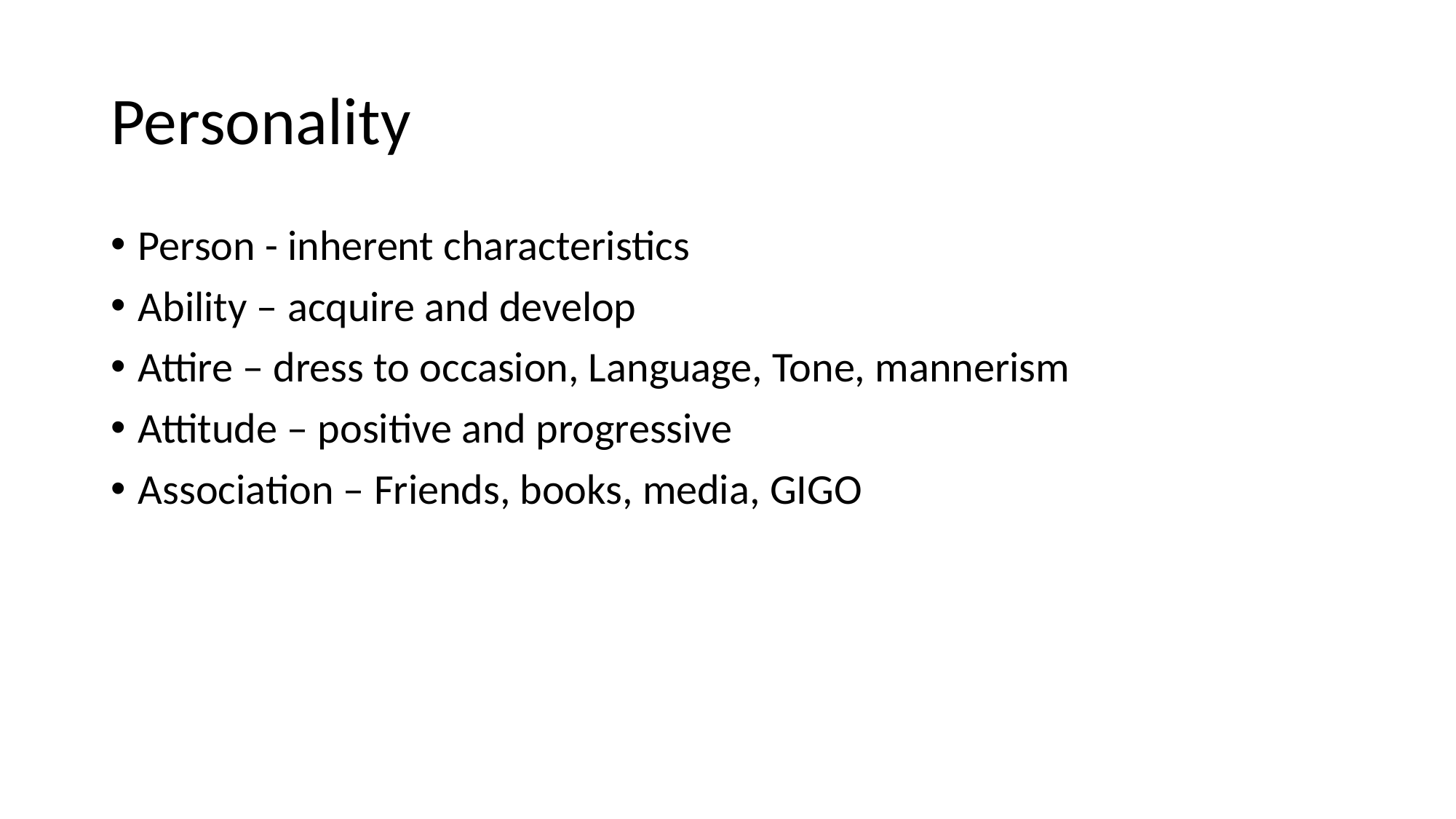

# Personality
Person - inherent characteristics
Ability – acquire and develop
Attire – dress to occasion, Language, Tone, mannerism
Attitude – positive and progressive
Association – Friends, books, media, GIGO